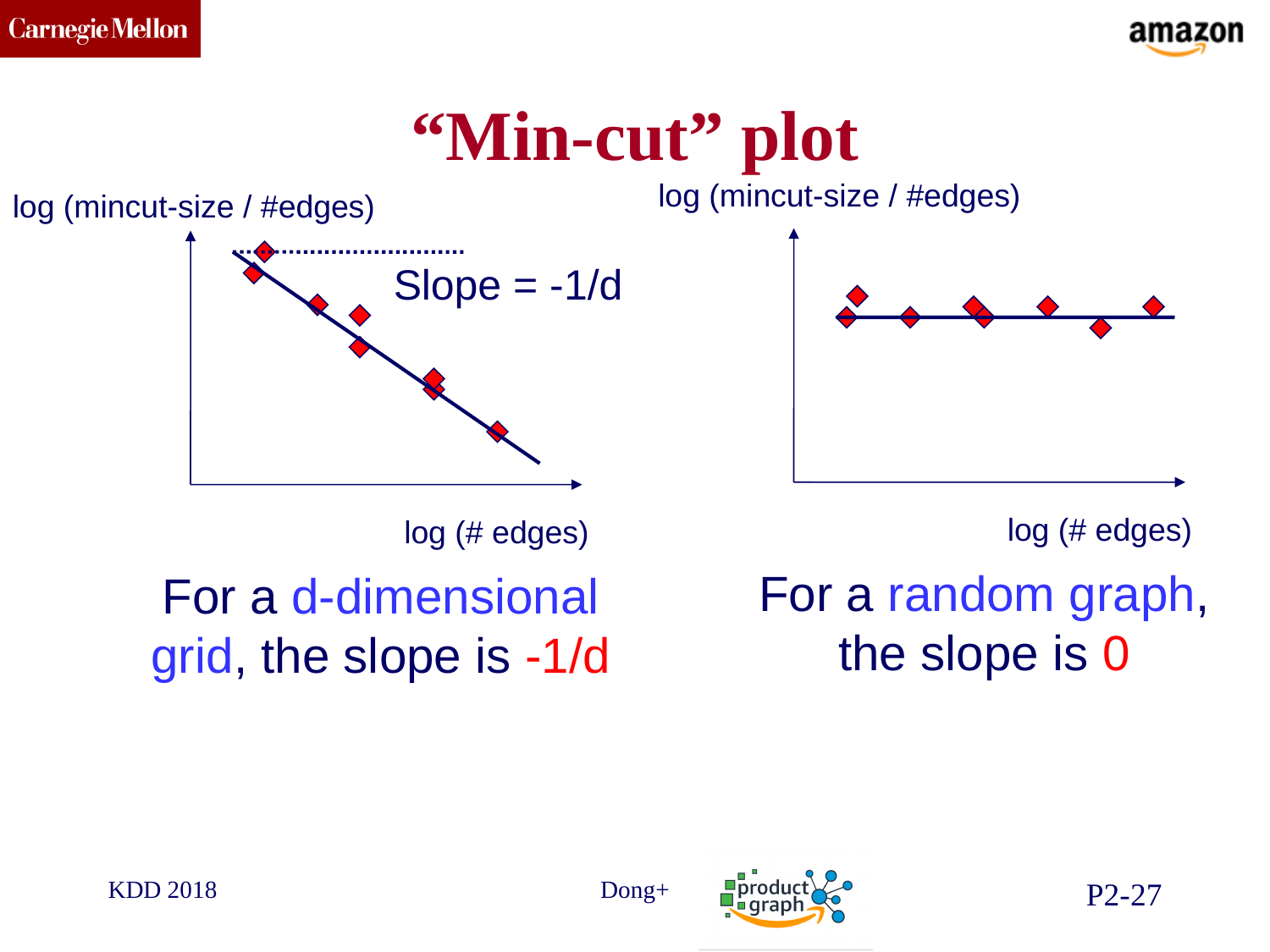

# “Min-cut” plot
log (mincut-size / #edges)
log (mincut-size / #edges)

Slope = -1/d

log (# edges)
log (# edges)
For a random graph, the slope is 0
For a d-dimensional grid, the slope is -1/d
KDD 2018
Dong+
P2-27